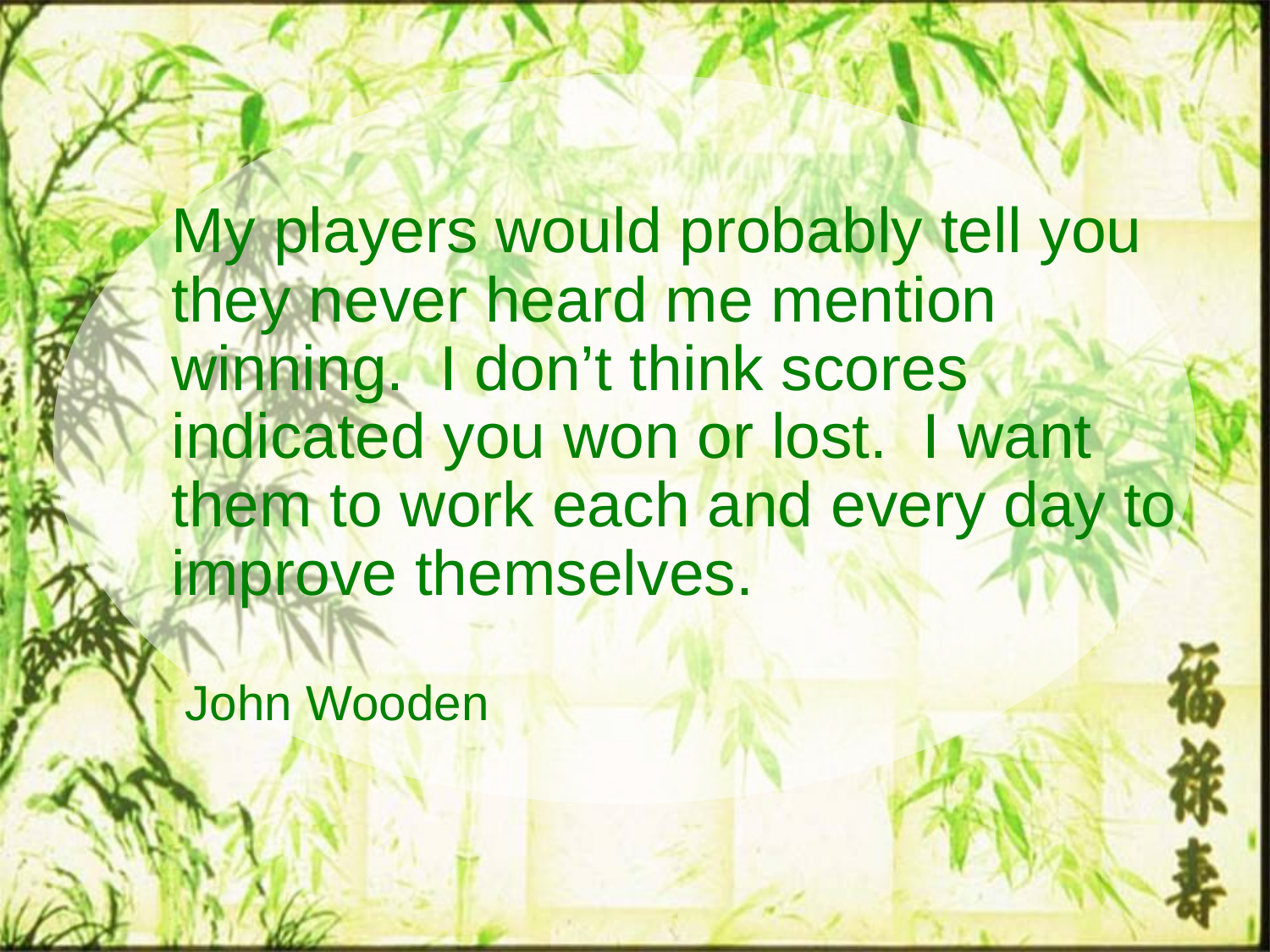

My players would probably tell you they never heard me mention winning.  I don’t think scores indicated you won or lost.  I want them to work each and every day to improve themselves.
 John Wooden